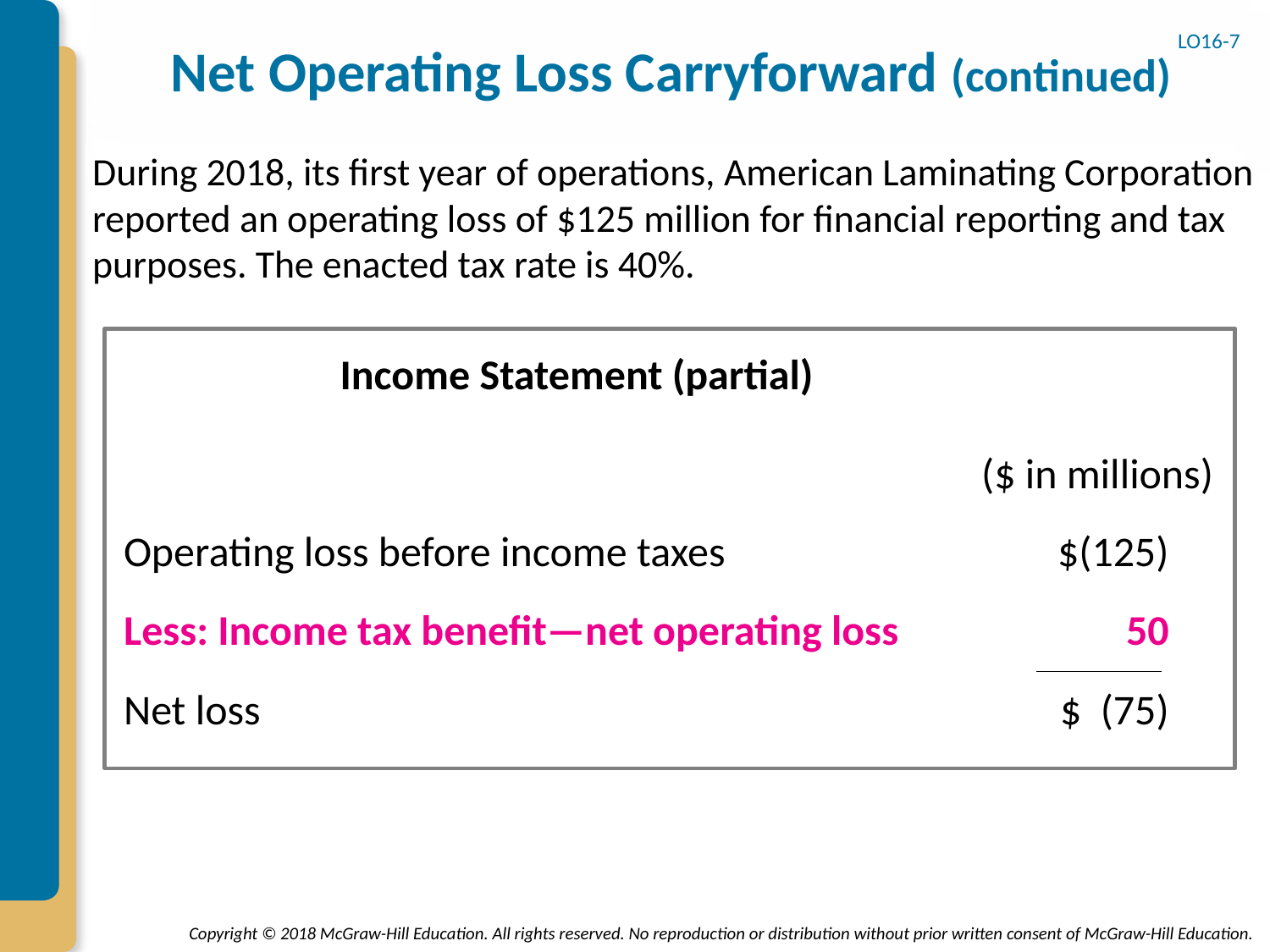

# Net Operating Loss Carryforward (continued)
LO16-7
During 2018, its first year of operations, American Laminating Corporation reported an operating loss of $125 million for financial reporting and tax purposes. The enacted tax rate is 40%.

Income Statement (partial)
($ in millions)
Operating loss before income taxes
$(125)
Less: Income tax benefit—net operating loss
50
Net loss
$  (75)